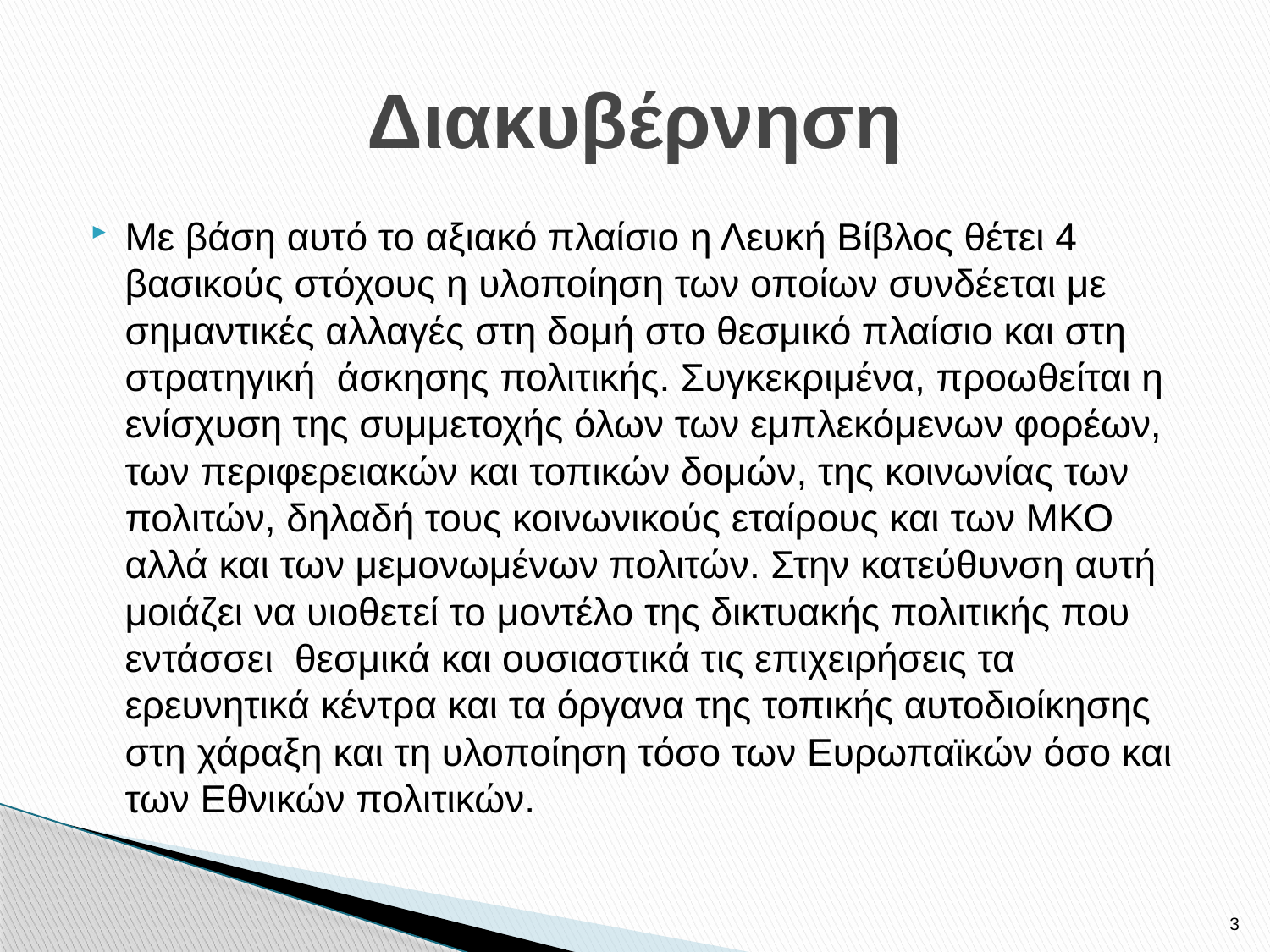

# Διακυβέρνηση
Με βάση αυτό το αξιακό πλαίσιο η Λευκή Βίβλος θέτει 4 βασικούς στόχους η υλοποίηση των οποίων συνδέεται με σημαντικές αλλαγές στη δομή στο θεσμικό πλαίσιο και στη στρατηγική  άσκησης πολιτικής. Συγκεκριμένα, προωθείται η ενίσχυση της συμμετοχής όλων των εμπλεκόμενων φορέων, των περιφερειακών και τοπικών δομών, της κοινωνίας των πολιτών, δηλαδή τους κοινωνικούς εταίρους και των ΜΚΟ αλλά και των μεμονωμένων πολιτών. Στην κατεύθυνση αυτή μοιάζει να υιοθετεί το μοντέλο της δικτυακής πολιτικής που εντάσσει  θεσμικά και ουσιαστικά τις επιχειρήσεις τα ερευνητικά κέντρα και τα όργανα της τοπικής αυτοδιοίκησης στη χάραξη και τη υλοποίηση τόσο των Ευρωπαϊκών όσο και των Εθνικών πολιτικών.

3